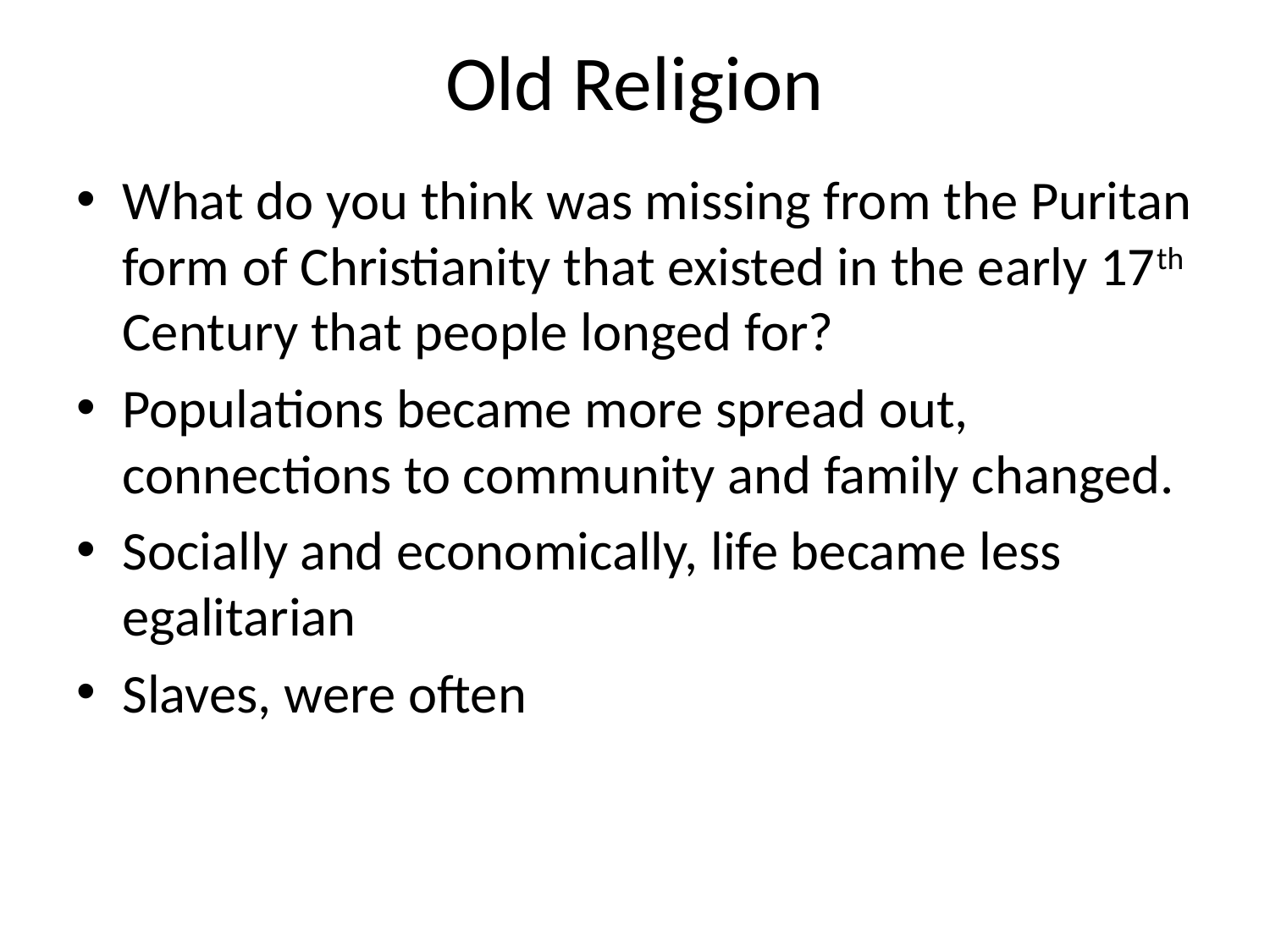

# Old Religion
What do you think was missing from the Puritan form of Christianity that existed in the early 17th Century that people longed for?
Populations became more spread out, connections to community and family changed.
Socially and economically, life became less egalitarian
Slaves, were often